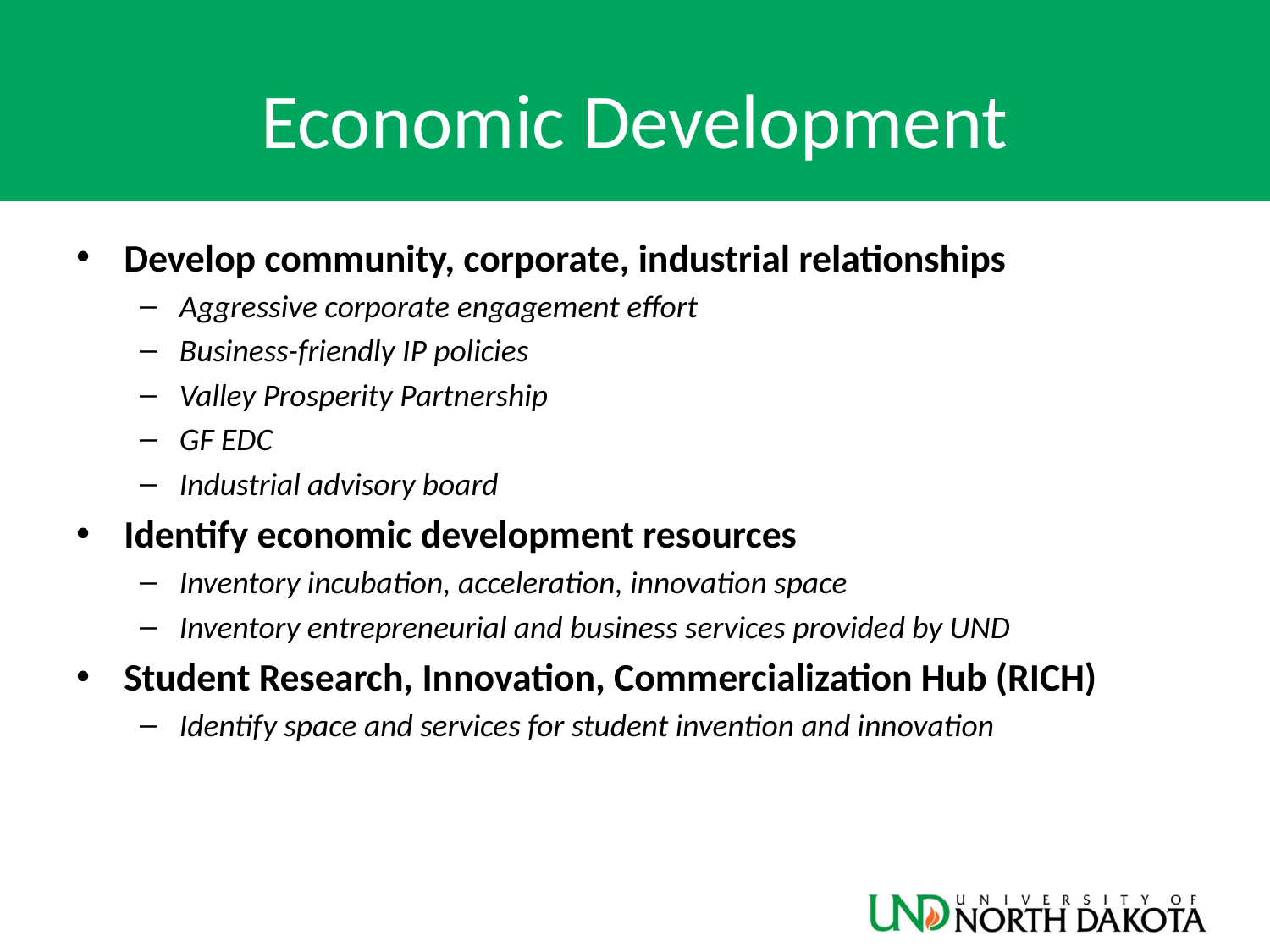

# Economic Development
Develop community, corporate, industrial relationships
Aggressive corporate engagement effort
Business-friendly IP policies
Valley Prosperity Partnership
GF EDC
Industrial advisory board
Identify economic development resources
Inventory incubation, acceleration, innovation space
Inventory entrepreneurial and business services provided by UND
Student Research, Innovation, Commercialization Hub (RICH)
Identify space and services for student invention and innovation